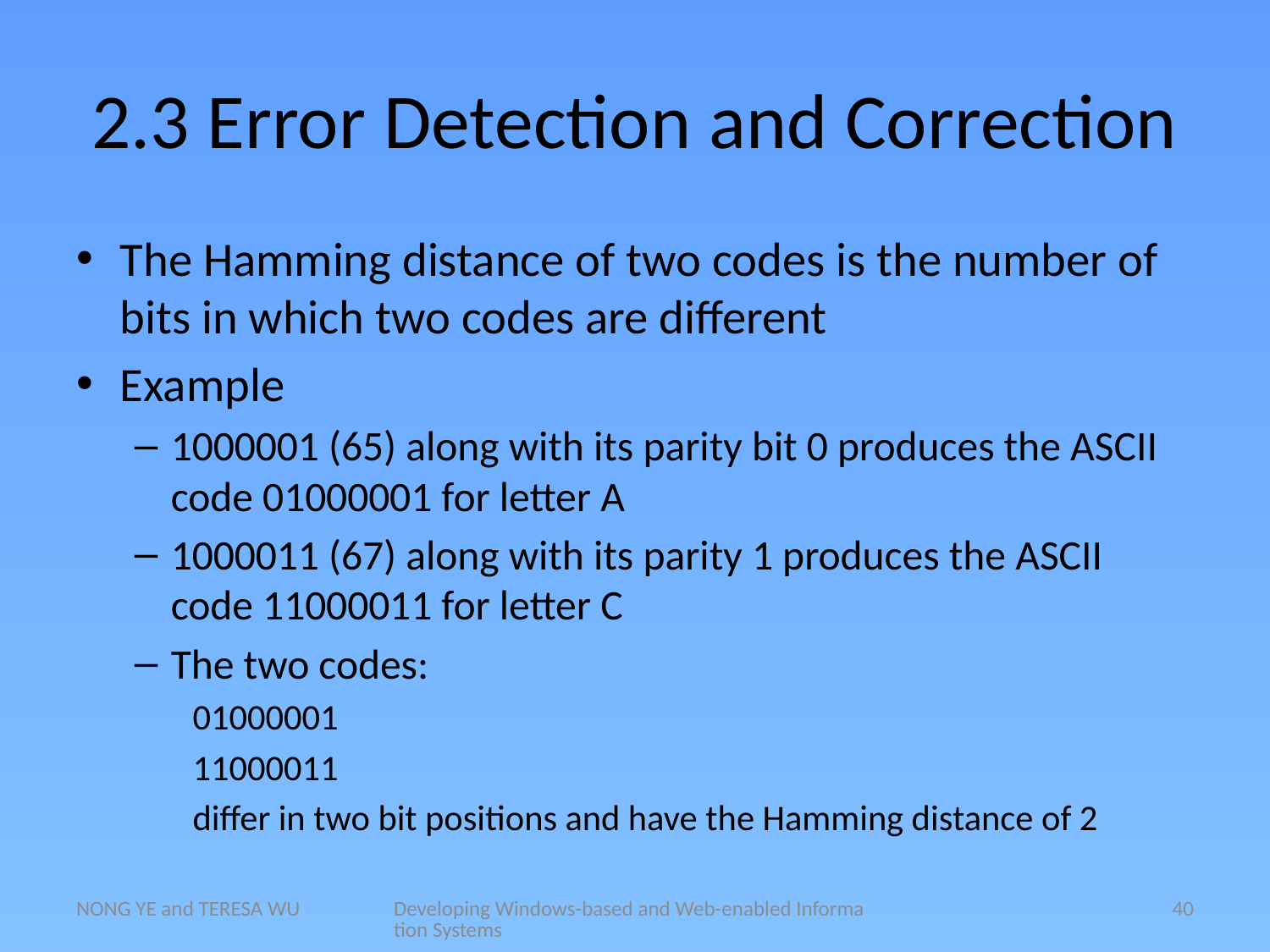

# 2.3 Error Detection and Correction
The Hamming distance of two codes is the number of bits in which two codes are different
Example
1000001 (65) along with its parity bit 0 produces the ASCII code 01000001 for letter A
1000011 (67) along with its parity 1 produces the ASCII code 11000011 for letter C
The two codes:
01000001
11000011
differ in two bit positions and have the Hamming distance of 2
NONG YE and TERESA WU
Developing Windows-based and Web-enabled Information Systems
40